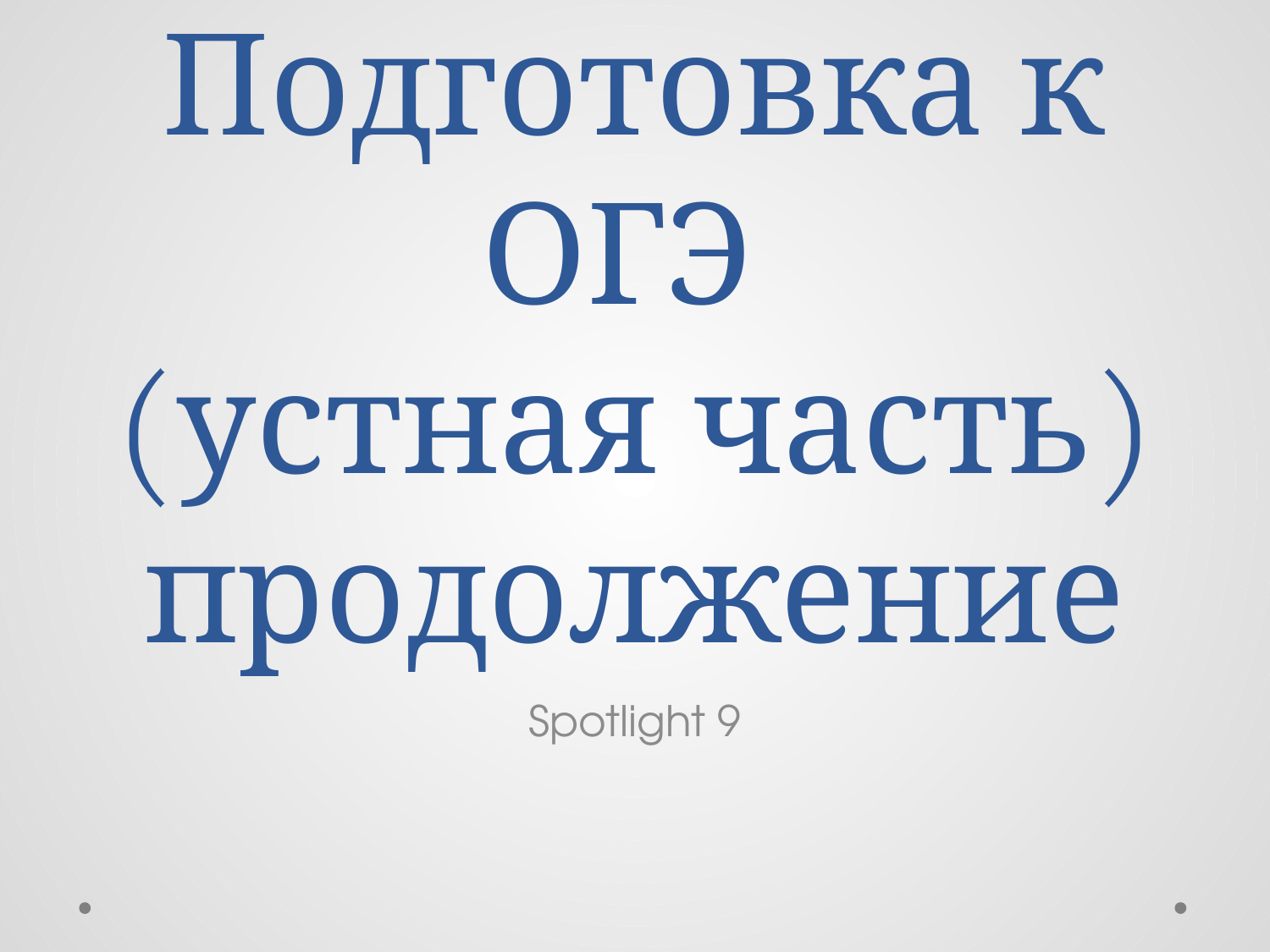

# Подготовка к ОГЭ (устная часть) продолжение
Spotlight 9